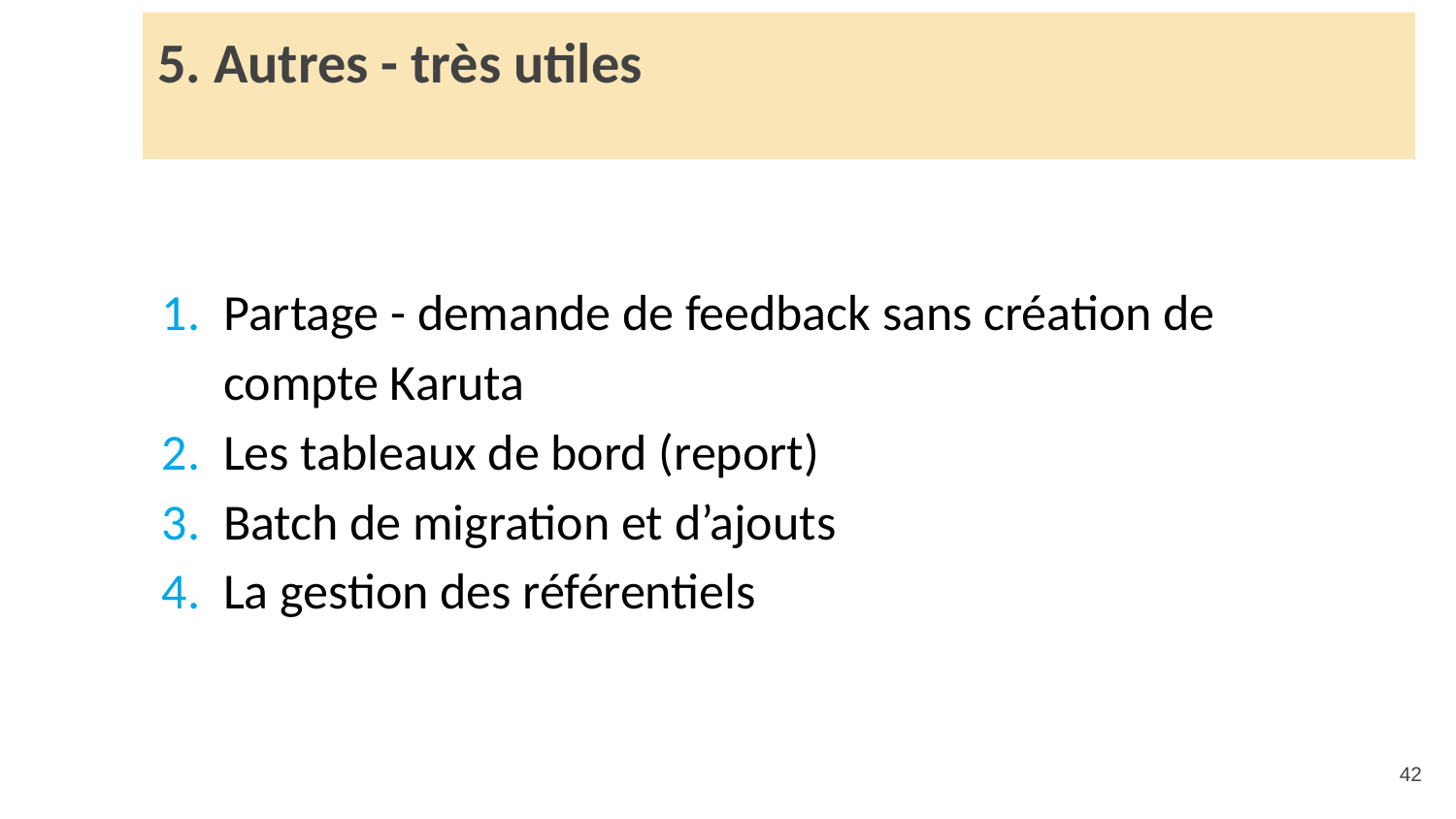

5. Autres - très utiles

Partage - demande de feedback sans création de compte Karuta
Les tableaux de bord (report)
Batch de migration et d’ajouts
La gestion des référentiels

42